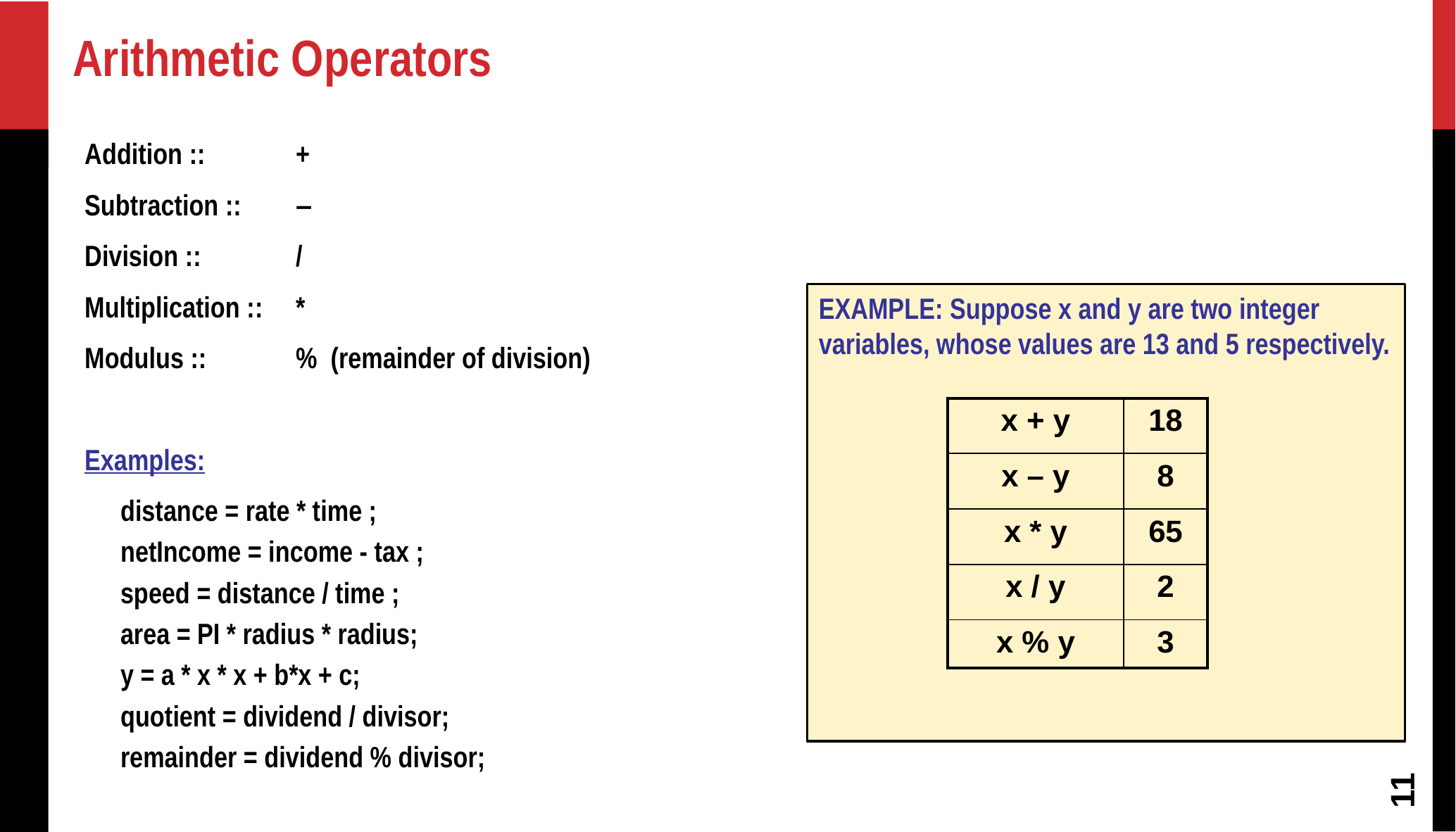

Arithmetic Operators
Addition ::  	+
Subtraction ::  	–
Division ::  	/
Multiplication ::  	*
Modulus ::  	%  (remainder of division)

Examples:
distance = rate * time ;
netIncome = income - tax ;
speed = distance / time ;
area = PI * radius * radius;
y = a * x * x + b*x + c;
quotient = dividend / divisor;
remainder = dividend % divisor;
EXAMPLE: Suppose x and y are two integer variables, whose values are 13 and 5 respectively.
| x + y | 18 |
| --- | --- |
| x – y | 8 |
| x \* y | 65 |
| x / y | 2 |
| x % y | 3 |
11